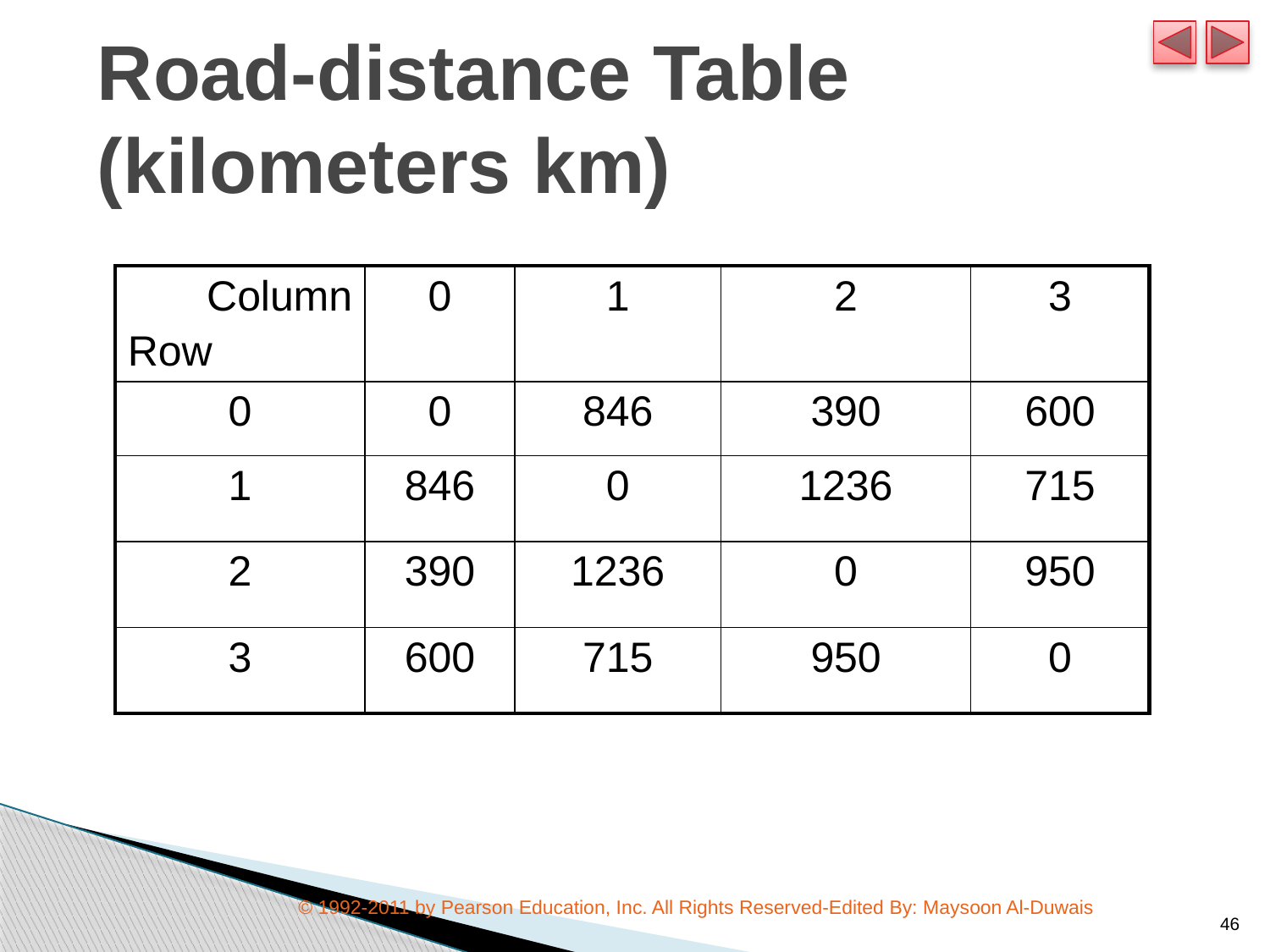

# Road-distance Table (kilometers km)
| Column Row | 0 | 1 | 2 | 3 |
| --- | --- | --- | --- | --- |
| 0 | 0 | 846 | 390 | 600 |
| 1 | 846 | 0 | 1236 | 715 |
| 2 | 390 | 1236 | 0 | 950 |
| 3 | 600 | 715 | 950 | 0 |
© 1992-2011 by Pearson Education, Inc. All Rights Reserved-Edited By: Maysoon Al-Duwais
46